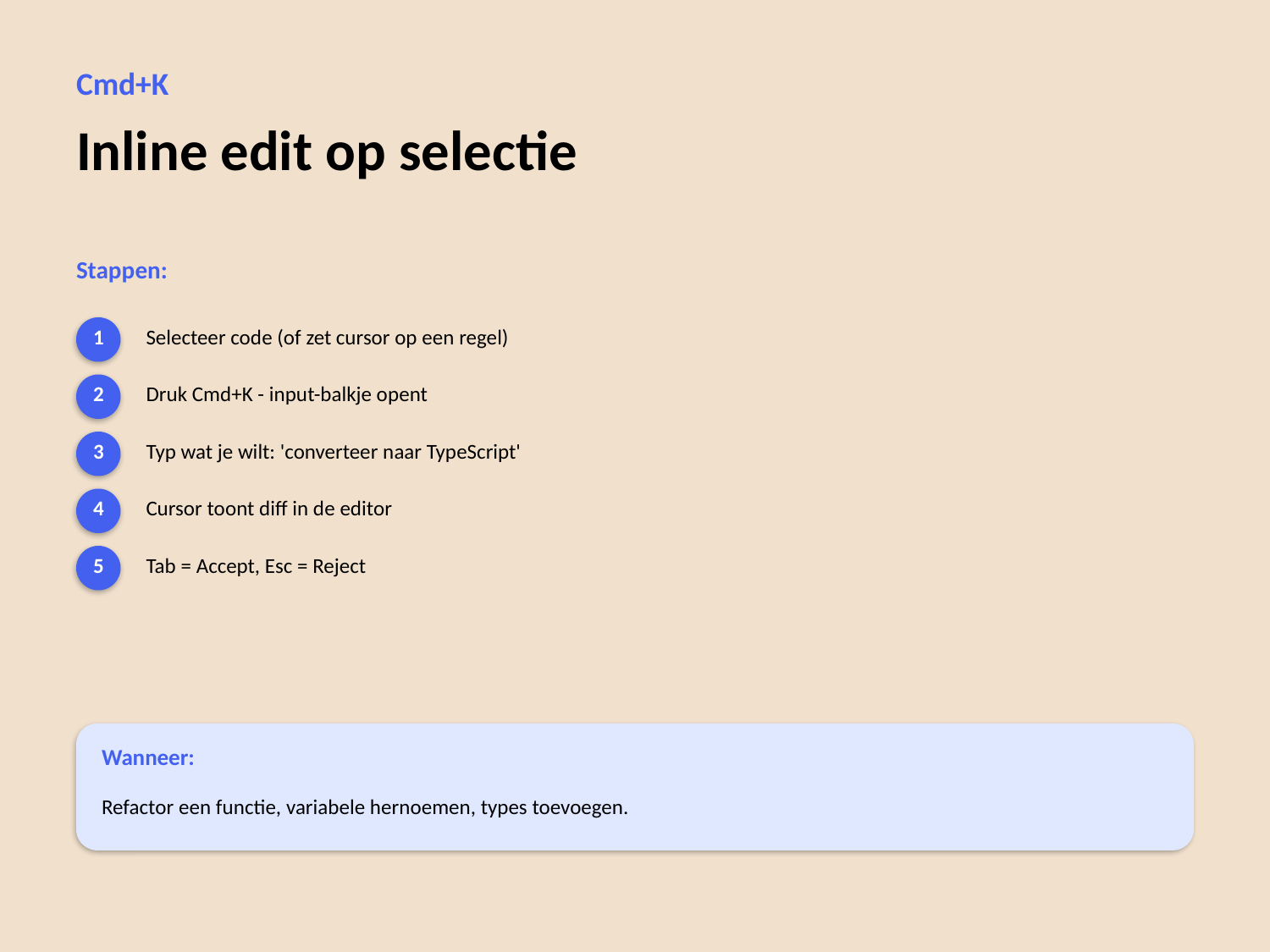

Cmd+K
Inline edit op selectie
Stappen:

1
Selecteer code (of zet cursor op een regel)

2
Druk Cmd+K - input-balkje opent

3
Typ wat je wilt: 'converteer naar TypeScript'

4
Cursor toont diff in de editor

5
Tab = Accept, Esc = Reject

Wanneer:
Refactor een functie, variabele hernoemen, types toevoegen.